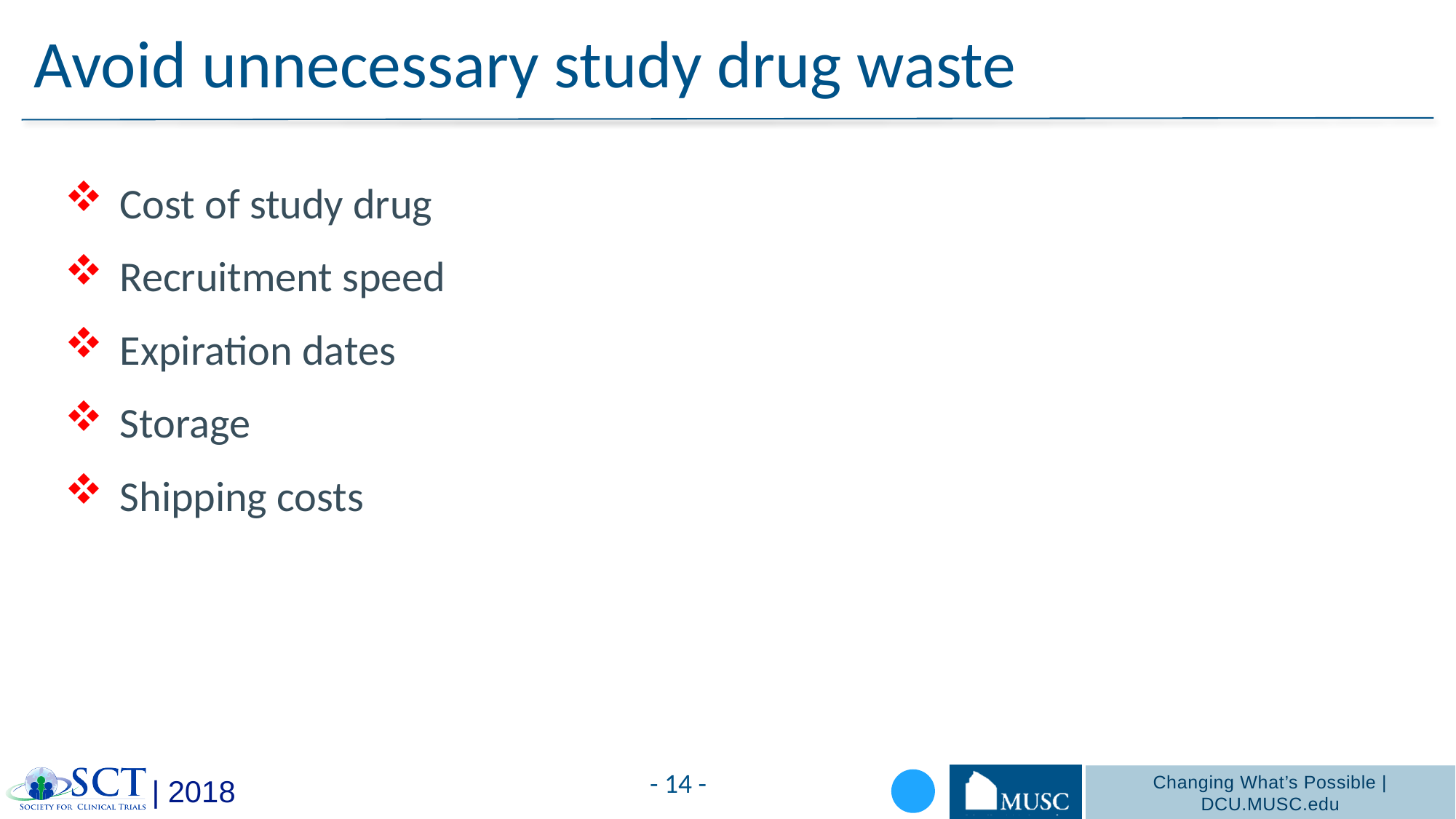

# Avoid unnecessary study drug waste
Cost of study drug
Recruitment speed
Expiration dates
Storage
Shipping costs

- 14 -